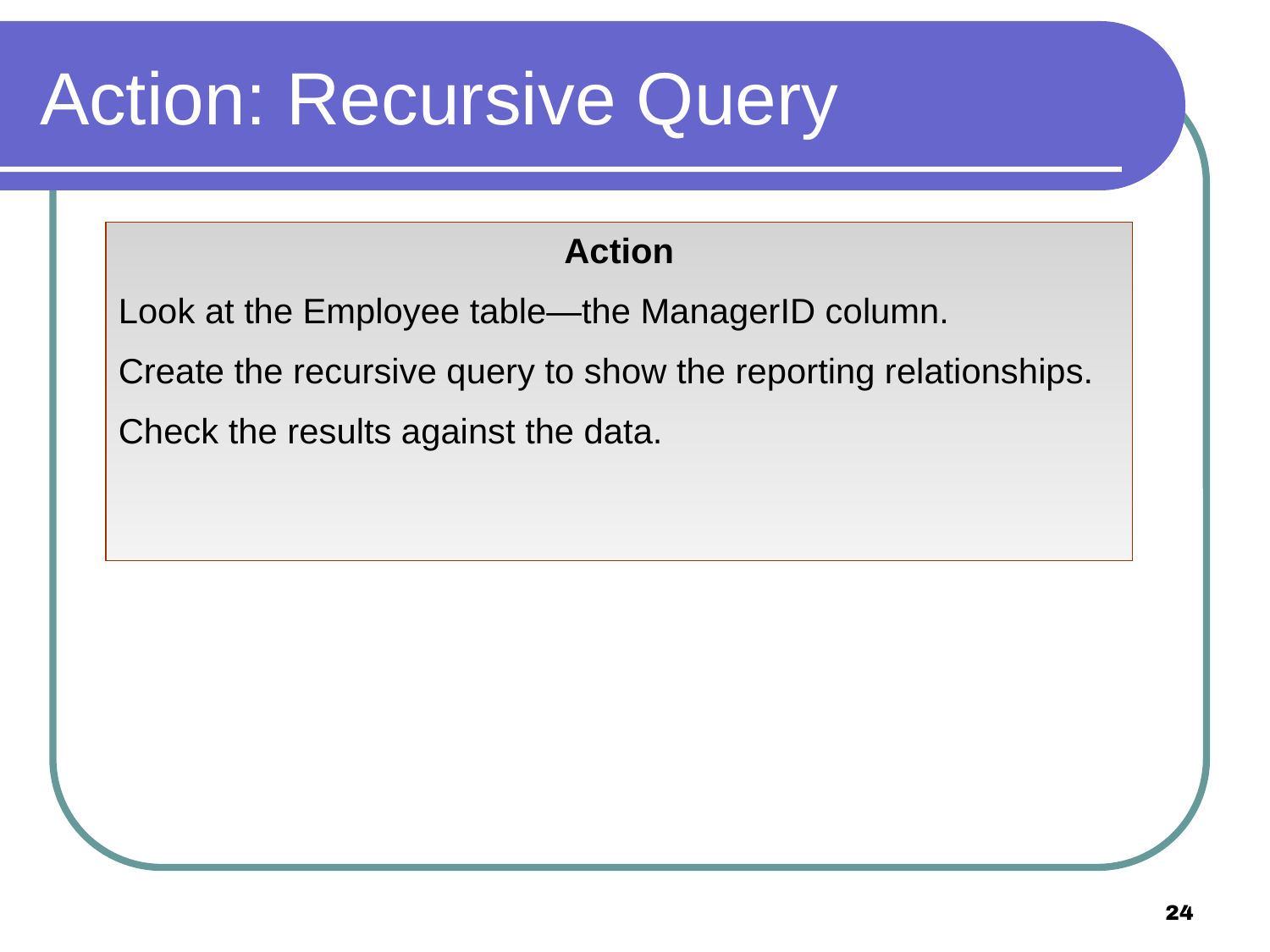

# Action: Recursive Query
Action
Look at the Employee table—the ManagerID column.
Create the recursive query to show the reporting relationships.
Check the results against the data.

24